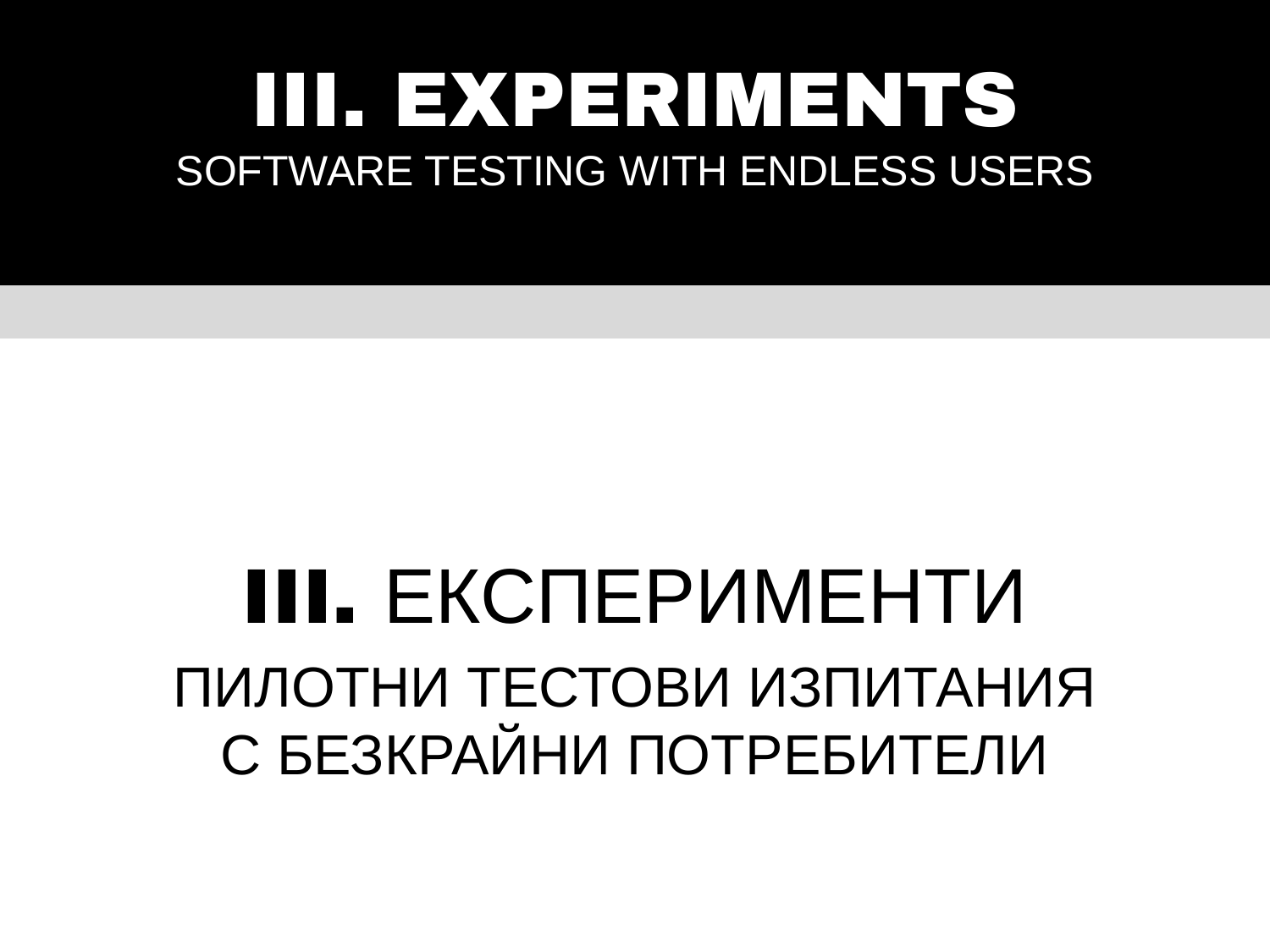

III. EXPERIMENTS
SOFTWARE TESTING WITH ENDLESS USERS
# III. ЕКСПЕРИМЕНТИ
ПИЛОТНИ ТЕСТОВИ ИЗПИТАНИЯ
С БЕЗКРАЙНИ ПОТРЕБИТЕЛИ